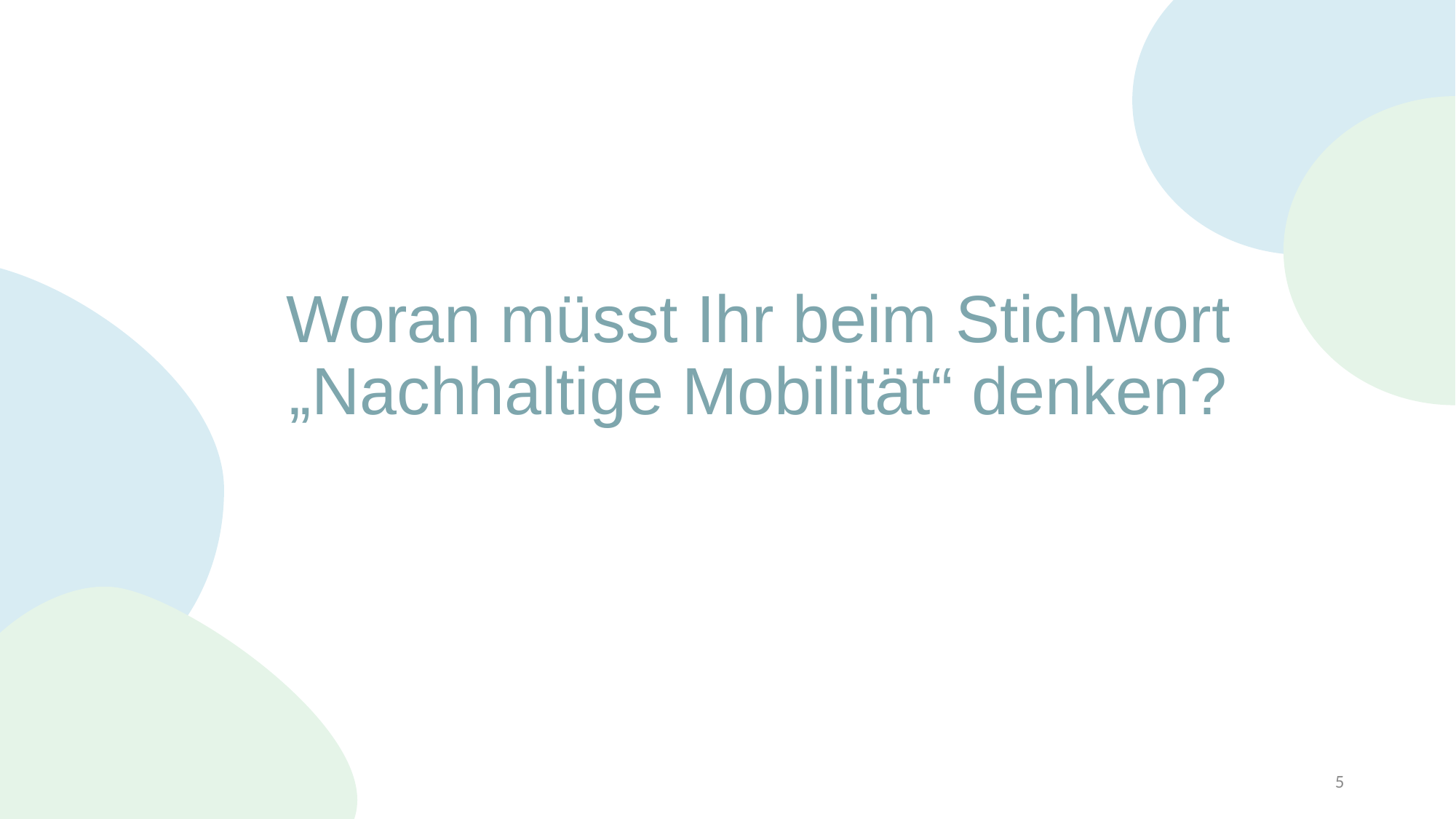

# Woran müsst Ihr beim Stichwort „Nachhaltige Mobilität“ denken?

5